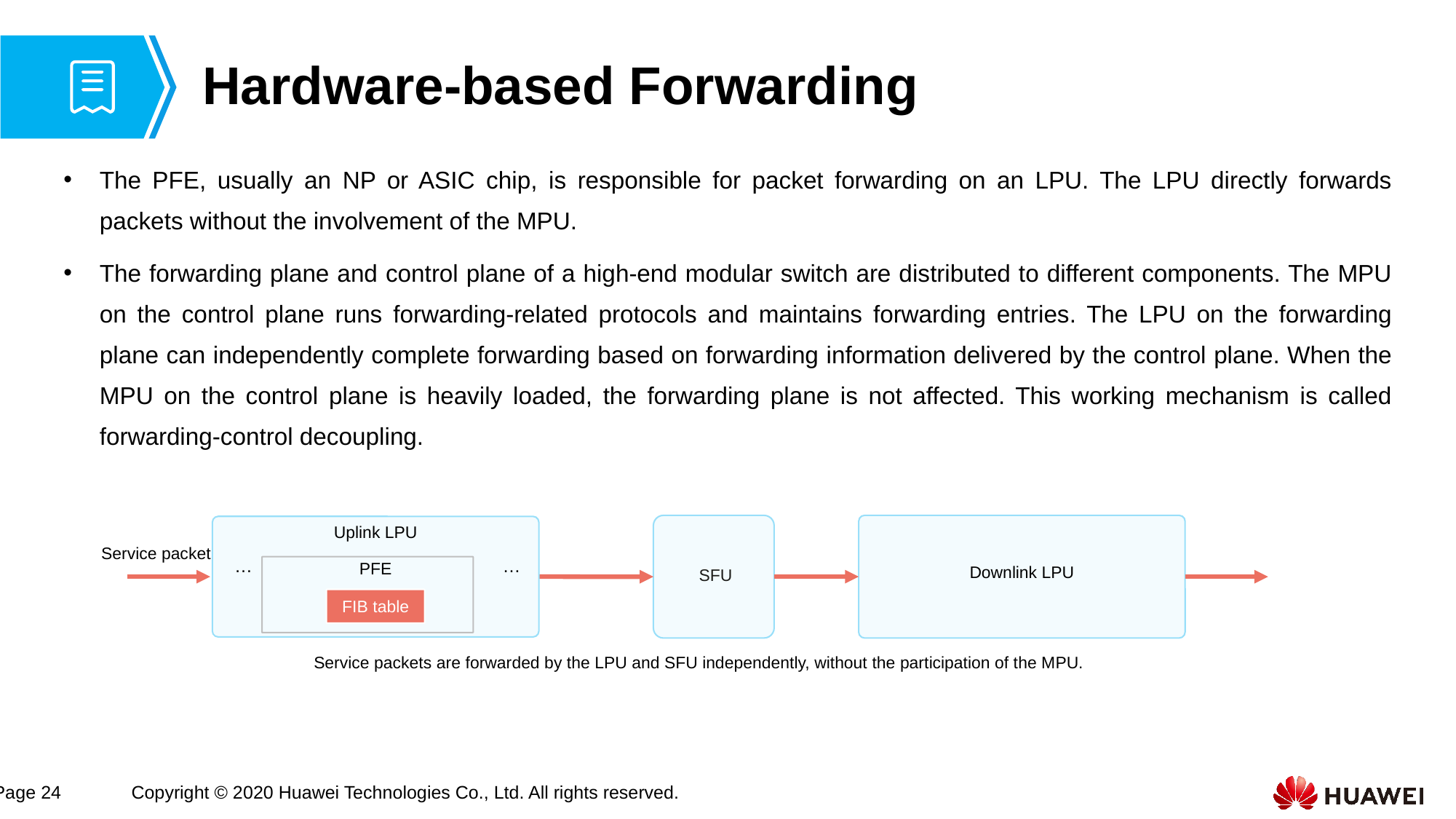

# Hardware-based Forwarding
The PFE, usually an NP or ASIC chip, is responsible for packet forwarding on an LPU. The LPU directly forwards packets without the involvement of the MPU.
The forwarding plane and control plane of a high-end modular switch are distributed to different components. The MPU on the control plane runs forwarding-related protocols and maintains forwarding entries. The LPU on the forwarding plane can independently complete forwarding based on forwarding information delivered by the control plane. When the MPU on the control plane is heavily loaded, the forwarding plane is not affected. This working mechanism is called forwarding-control decoupling.

SFU

Downlink LPU

Uplink LPU
PFE

FIB table
Service packet
…
…
Service packets are forwarded by the LPU and SFU independently, without the participation of the MPU.